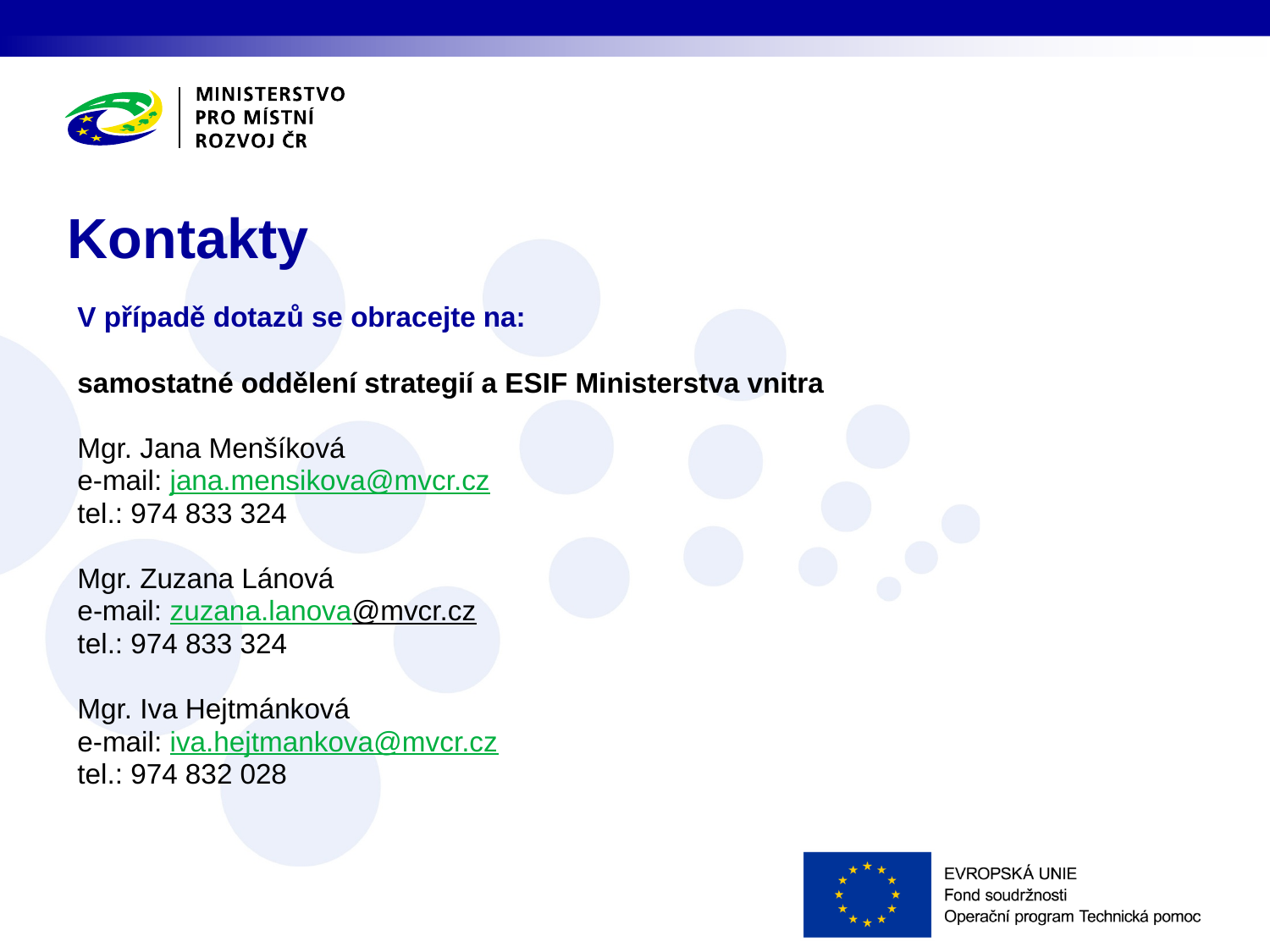

# Kontakty
V případě dotazů se obracejte na:

samostatné oddělení strategií a ESIF Ministerstva vnitra

Mgr. Jana Menšíková
e-mail: jana.mensikova@mvcr.cz
tel.: 974 833 324

Mgr. Zuzana Lánová
e-mail: zuzana.lanova@mvcr.cz
tel.: 974 833 324

Mgr. Iva Hejtmánková
e-mail: iva.hejtmankova@mvcr.cz
tel.: 974 832 028